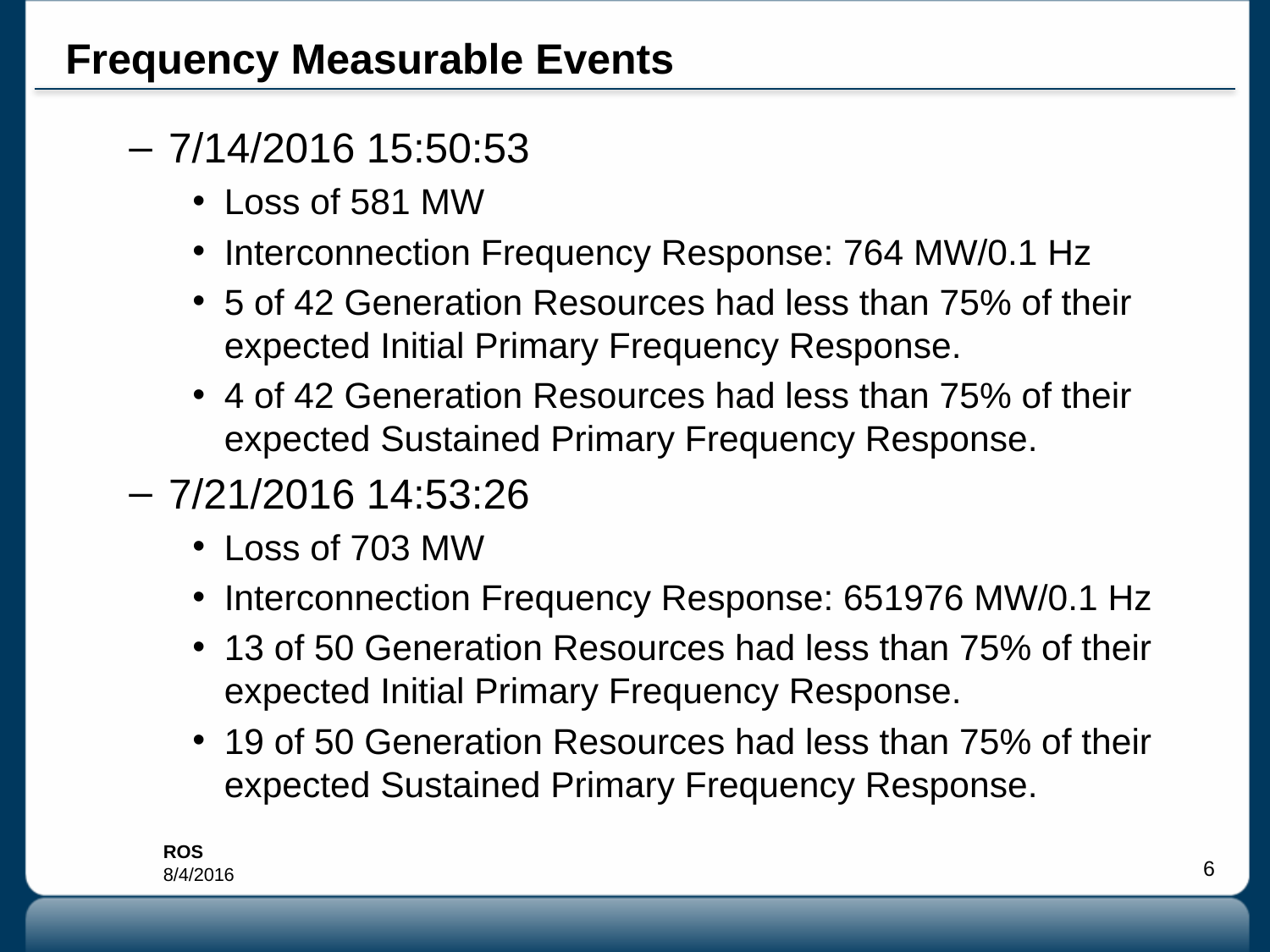

# Frequency Measurable Events
7/14/2016 15:50:53
Loss of 581 MW
Interconnection Frequency Response: 764 MW/0.1 Hz
5 of 42 Generation Resources had less than 75% of their expected Initial Primary Frequency Response.
4 of 42 Generation Resources had less than 75% of their expected Sustained Primary Frequency Response.
7/21/2016 14:53:26
Loss of 703 MW
Interconnection Frequency Response: 651976 MW/0.1 Hz
13 of 50 Generation Resources had less than 75% of their expected Initial Primary Frequency Response.
19 of 50 Generation Resources had less than 75% of their expected Sustained Primary Frequency Response.